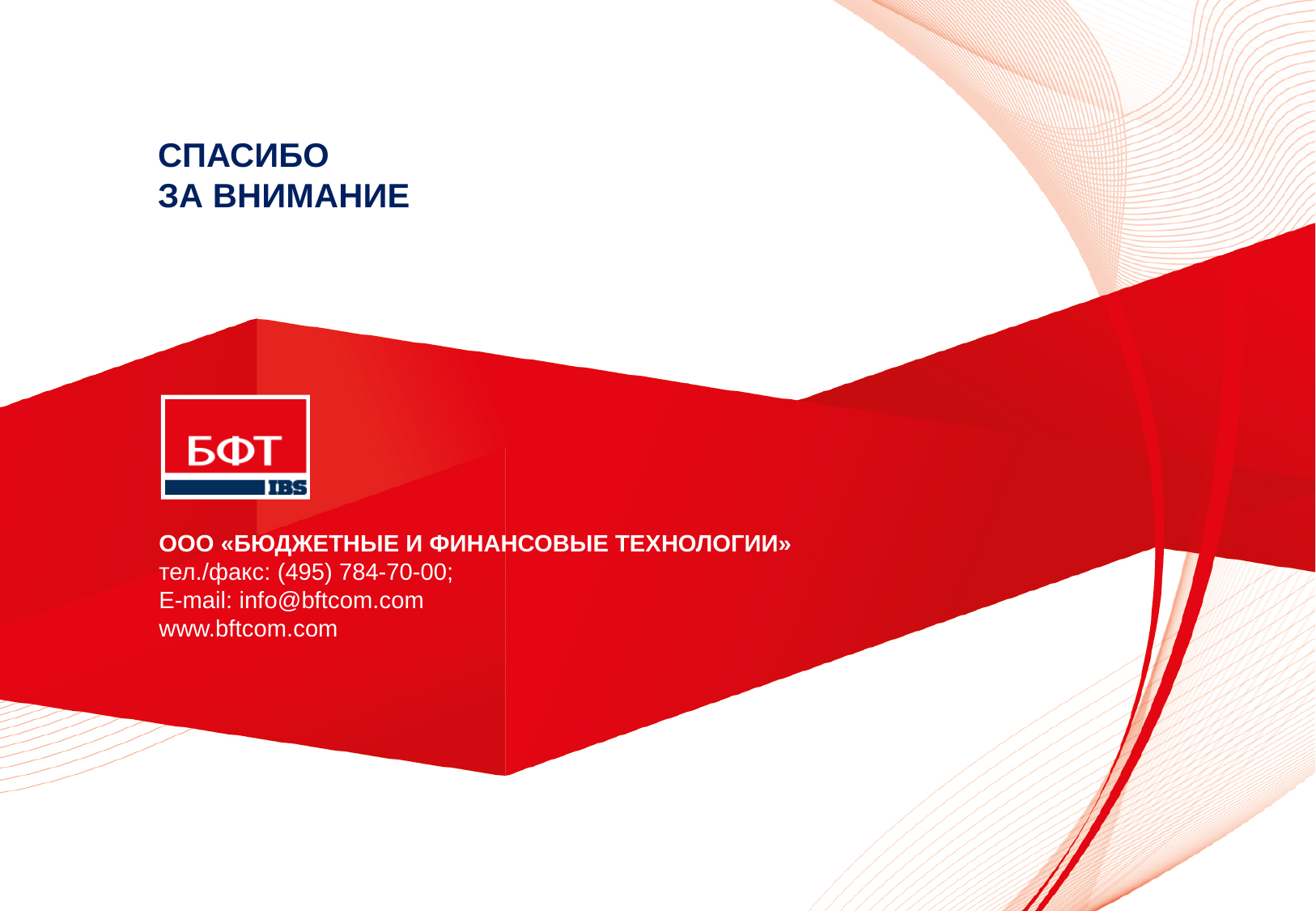

Спасибо
за внимание
ООО «БЮДЖЕТНЫЕ И ФИНАНСОВЫЕ ТЕХНОЛОГИИ»
тел./факс: (495) 784-70-00;
E-mail: info@bftcom.com
www.bftcom.com